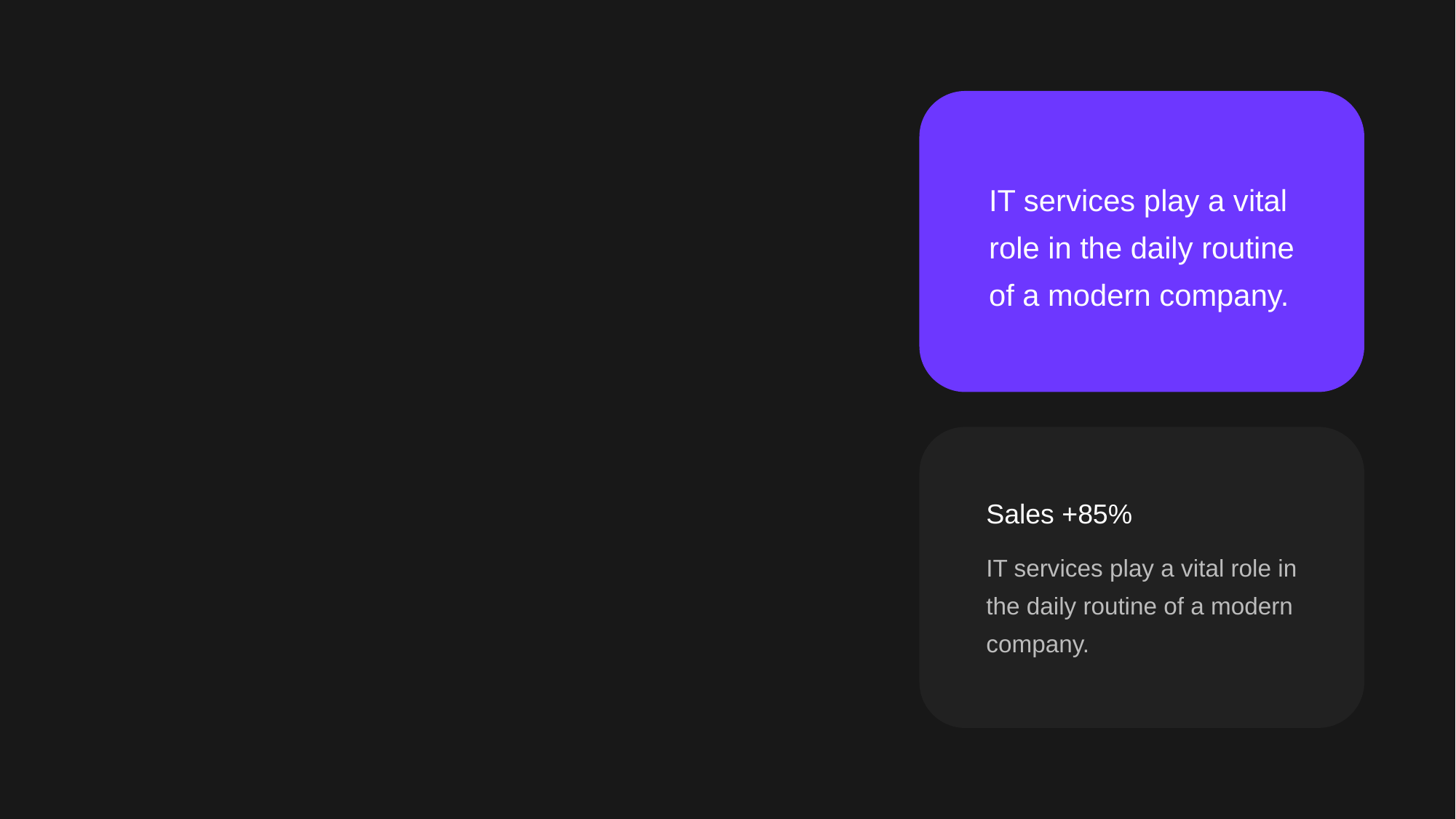

IT services play a vital role in the daily routine of a modern company.
Sales +85%
IT services play a vital role in the daily routine of a modern company.